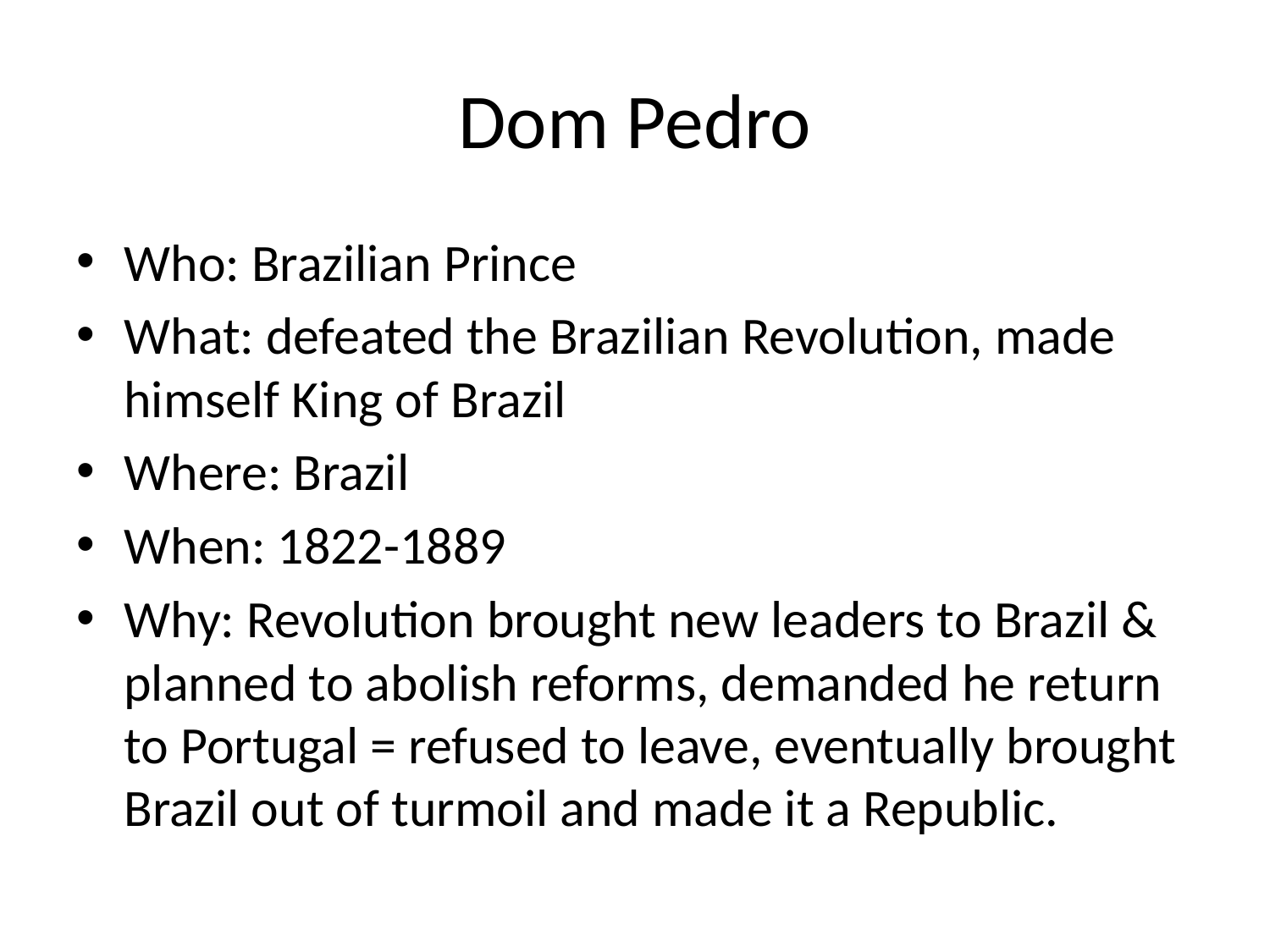

# Dom Pedro
Who: Brazilian Prince
What: defeated the Brazilian Revolution, made himself King of Brazil
Where: Brazil
When: 1822-1889
Why: Revolution brought new leaders to Brazil & planned to abolish reforms, demanded he return to Portugal = refused to leave, eventually brought Brazil out of turmoil and made it a Republic.